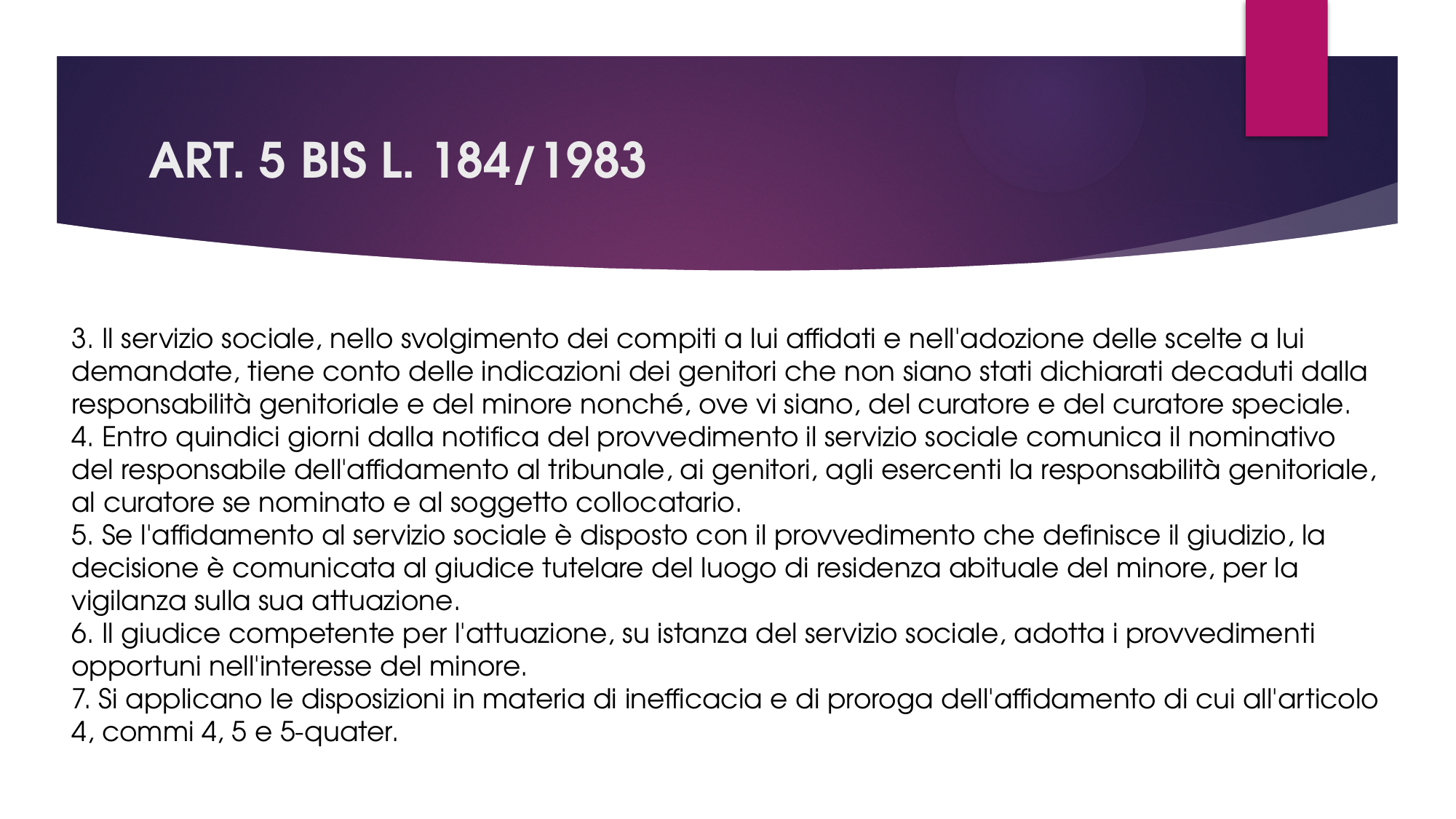

# ART. 5 BIS L. 184/1983

3. Il servizio sociale, nello svolgimento dei compiti a lui affidati e nell'adozione delle scelte a lui demandate, tiene conto delle indicazioni dei genitori che non siano stati dichiarati decaduti dalla responsabilità genitoriale e del minore nonché, ove vi siano, del curatore e del curatore speciale.
4. Entro quindici giorni dalla notifica del provvedimento il servizio sociale comunica il nominativo del responsabile dell'affidamento al tribunale, ai genitori, agli esercenti la responsabilità genitoriale, al curatore se nominato e al soggetto collocatario.
5. Se l'affidamento al servizio sociale è disposto con il provvedimento che definisce il giudizio, la decisione è comunicata al giudice tutelare del luogo di residenza abituale del minore, per la vigilanza sulla sua attuazione.
6. Il giudice competente per l'attuazione, su istanza del servizio sociale, adotta i provvedimenti opportuni nell'interesse del minore.
7. Si applicano le disposizioni in materia di inefficacia e di proroga dell'affidamento di cui all'articolo 4, commi 4, 5 e 5-quater.